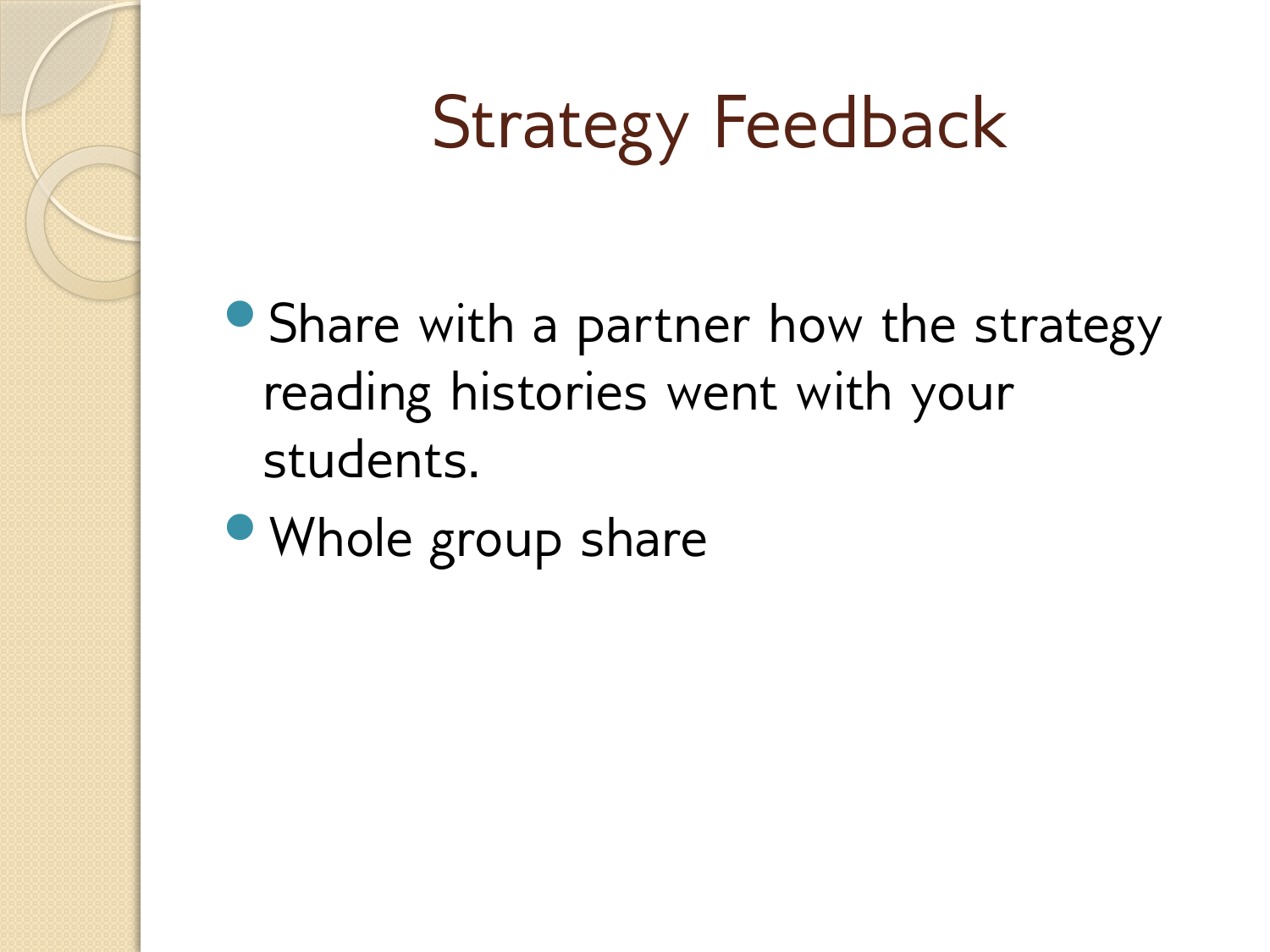

# Strategy Feedback

Share with a partner how the strategy reading histories went with your students.
Whole group share